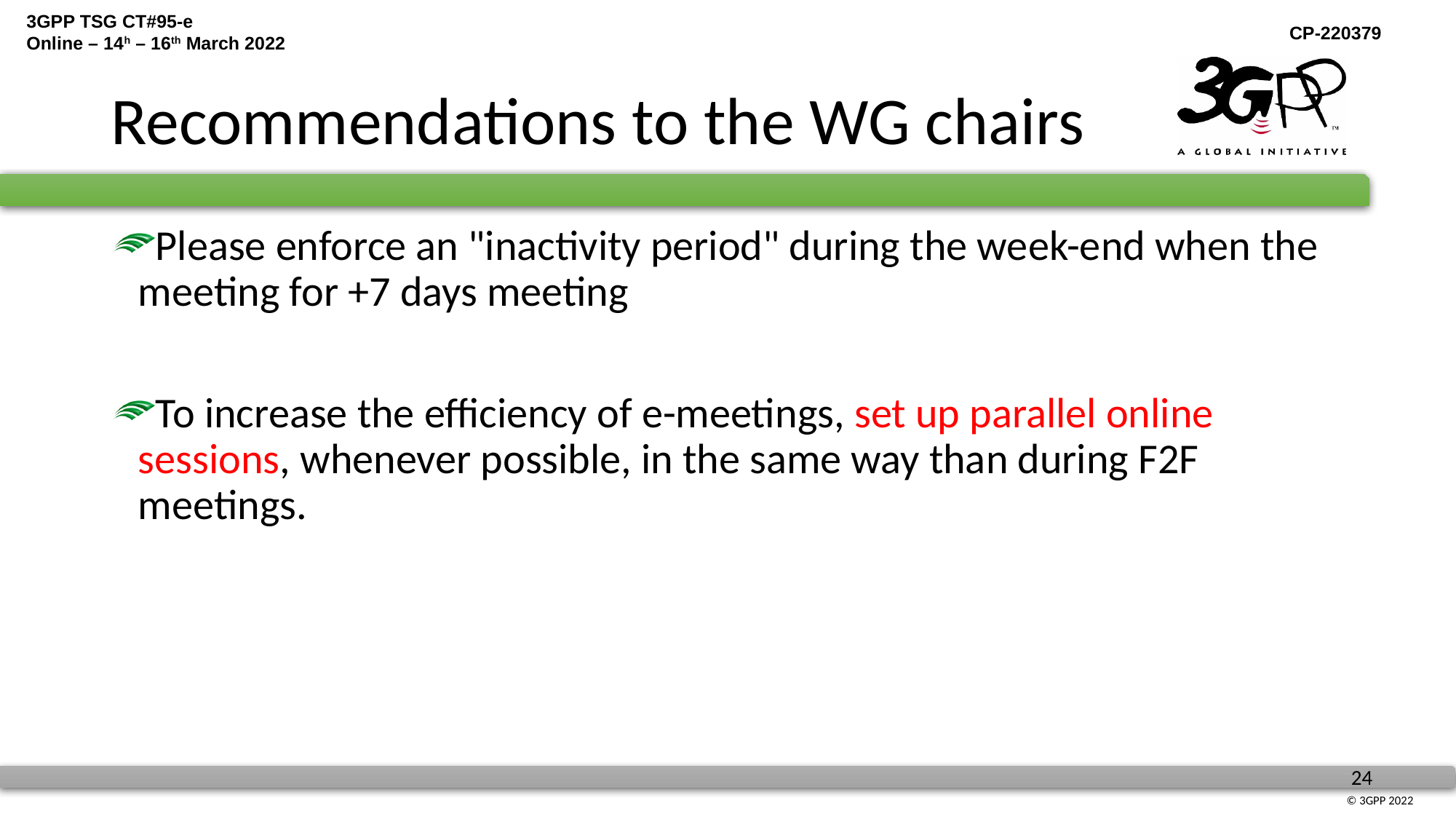

# Recommendations to the WG chairs
Please enforce an "inactivity period" during the week-end when the meeting for +7 days meeting

To increase the efficiency of e-meetings, set up parallel online sessions, whenever possible, in the same way than during F2F meetings.